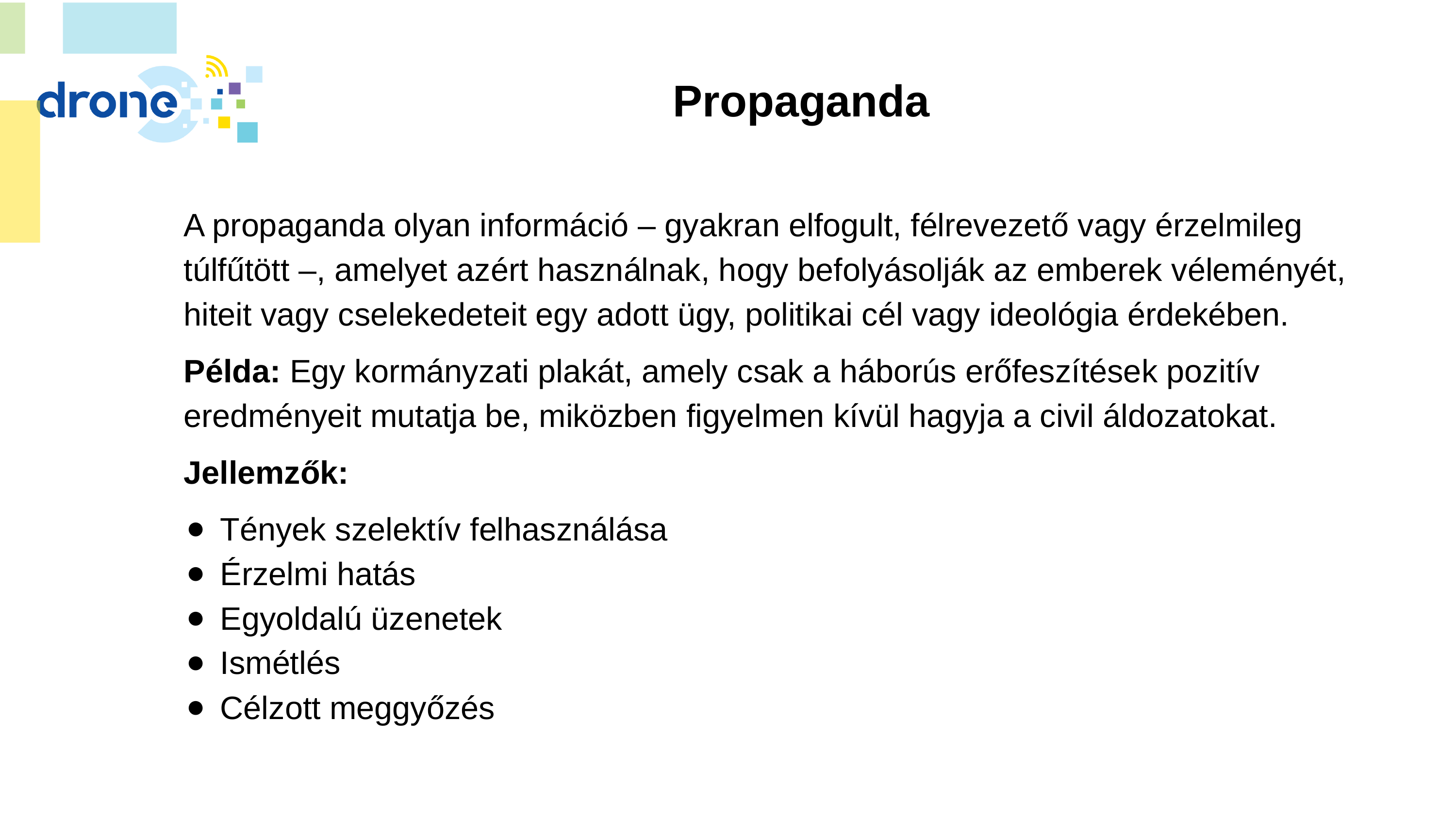

# Propaganda

A propaganda olyan információ – gyakran elfogult, félrevezető vagy érzelmileg túlfűtött –, amelyet azért használnak, hogy befolyásolják az emberek véleményét, hiteit vagy cselekedeteit egy adott ügy, politikai cél vagy ideológia érdekében.
Példa: Egy kormányzati plakát, amely csak a háborús erőfeszítések pozitív eredményeit mutatja be, miközben figyelmen kívül hagyja a civil áldozatokat.
Jellemzők:
Tények szelektív felhasználása
Érzelmi hatás
Egyoldalú üzenetek
Ismétlés
Célzott meggyőzés